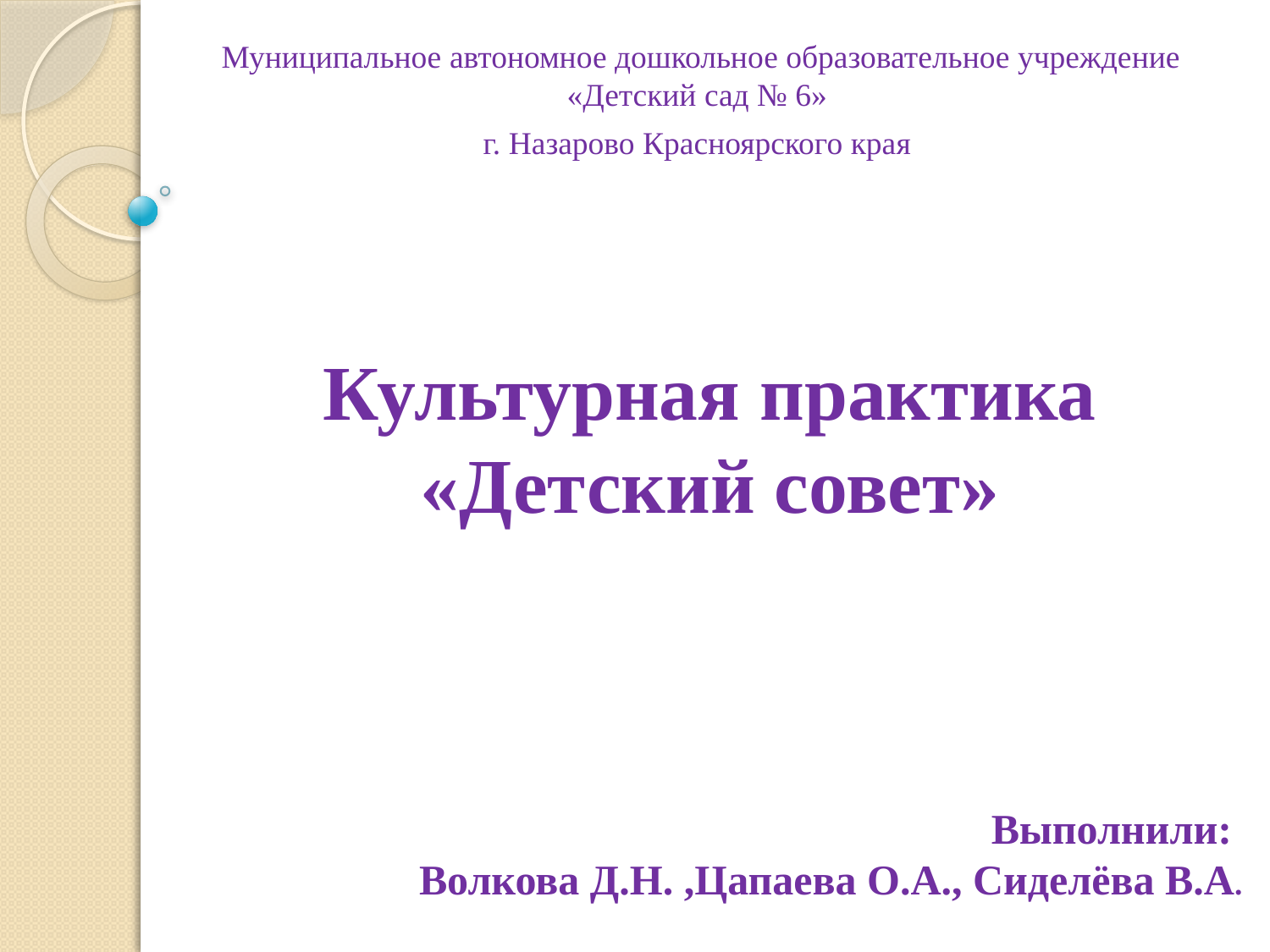

Муниципальное автономное дошкольное образовательное учреждение «Детский сад № 6»
г. Назарово Красноярского края
Культурная практика «Детский совет»
Выполнили:
Волкова Д.Н. ,Цапаева О.А., Сиделёва В.А.